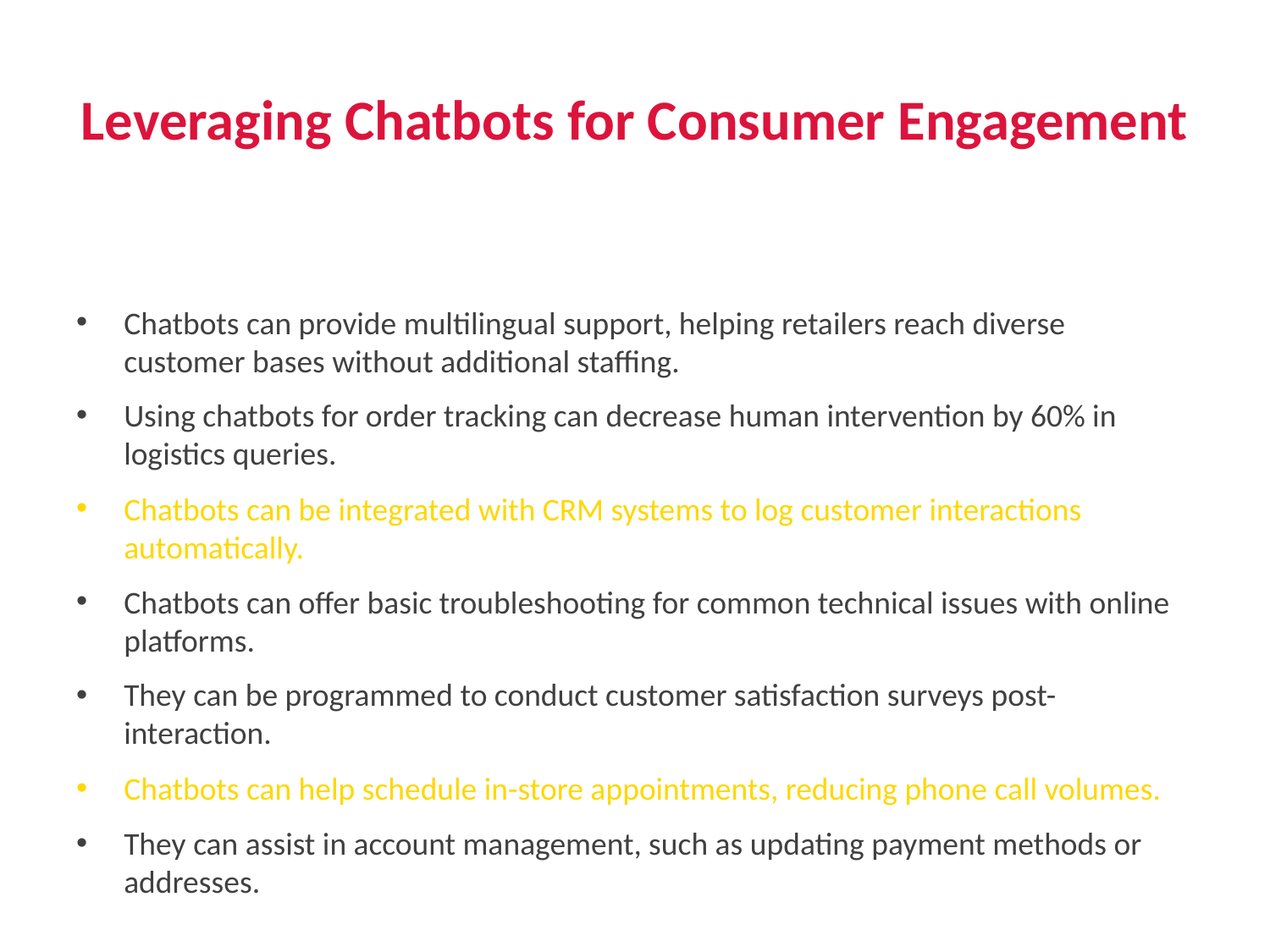

# Leveraging Chatbots for Consumer Engagement

Chatbots can provide multilingual support, helping retailers reach diverse customer bases without additional staffing.
Using chatbots for order tracking can decrease human intervention by 60% in logistics queries.
Chatbots can be integrated with CRM systems to log customer interactions automatically.
Chatbots can offer basic troubleshooting for common technical issues with online platforms.
They can be programmed to conduct customer satisfaction surveys post-interaction.
Chatbots can help schedule in-store appointments, reducing phone call volumes.
They can assist in account management, such as updating payment methods or addresses.